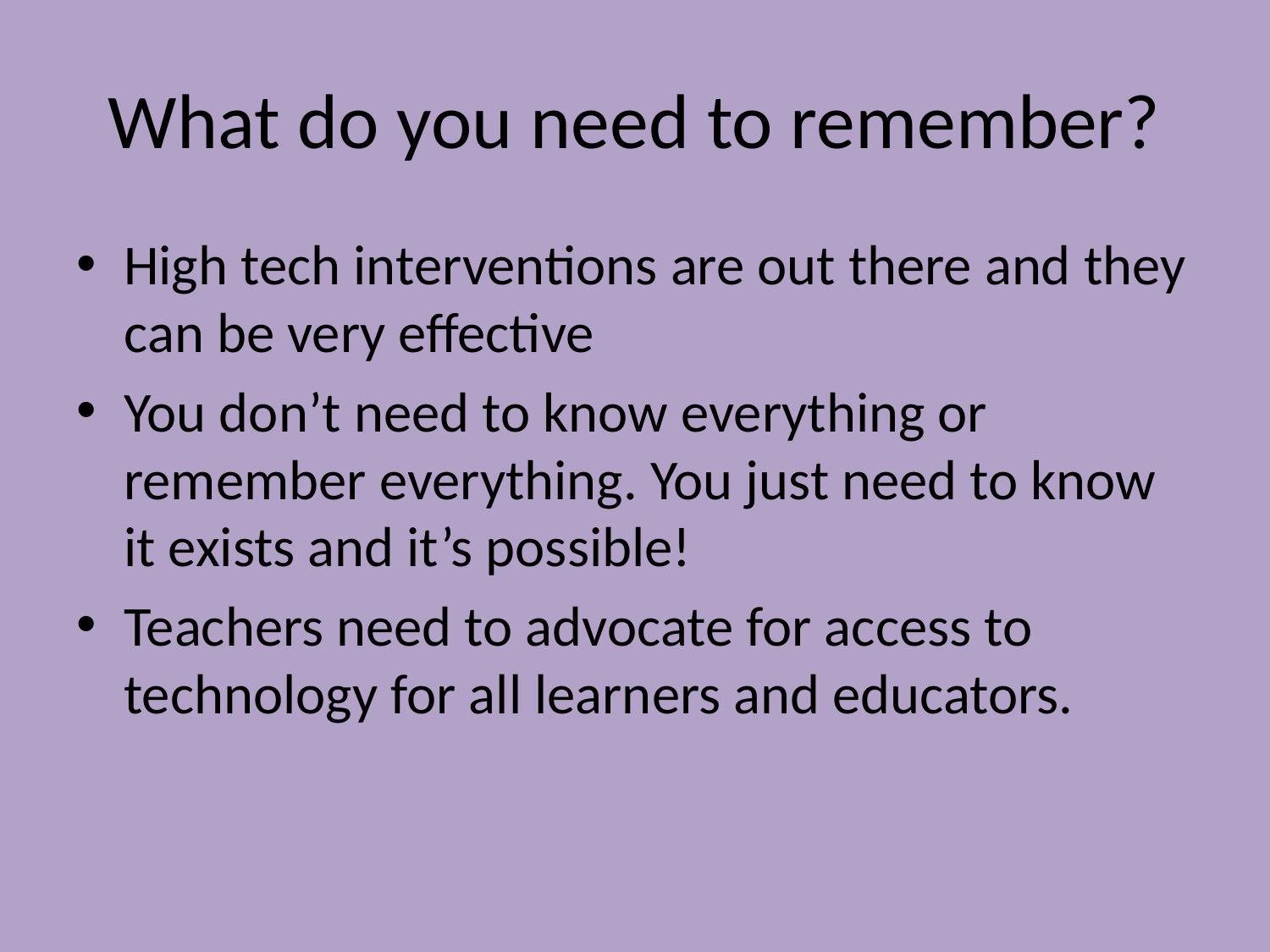

# What do you need to remember?
High tech interventions are out there and they can be very effective
You don’t need to know everything or remember everything. You just need to know it exists and it’s possible!
Teachers need to advocate for access to technology for all learners and educators.